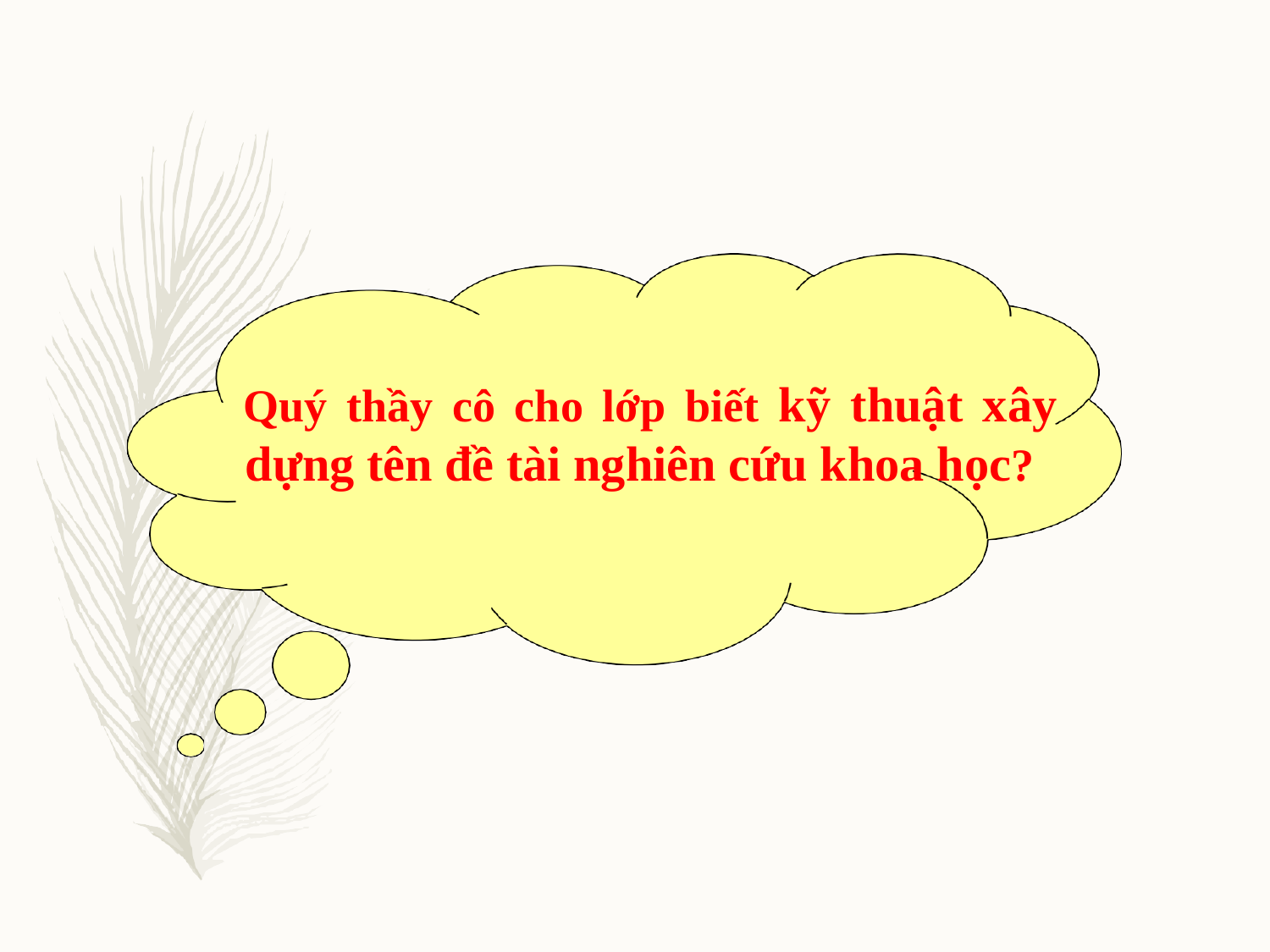

Quý thầy cô cho lớp biết kỹ thuật xây dựng tên đề tài nghiên cứu khoa học?